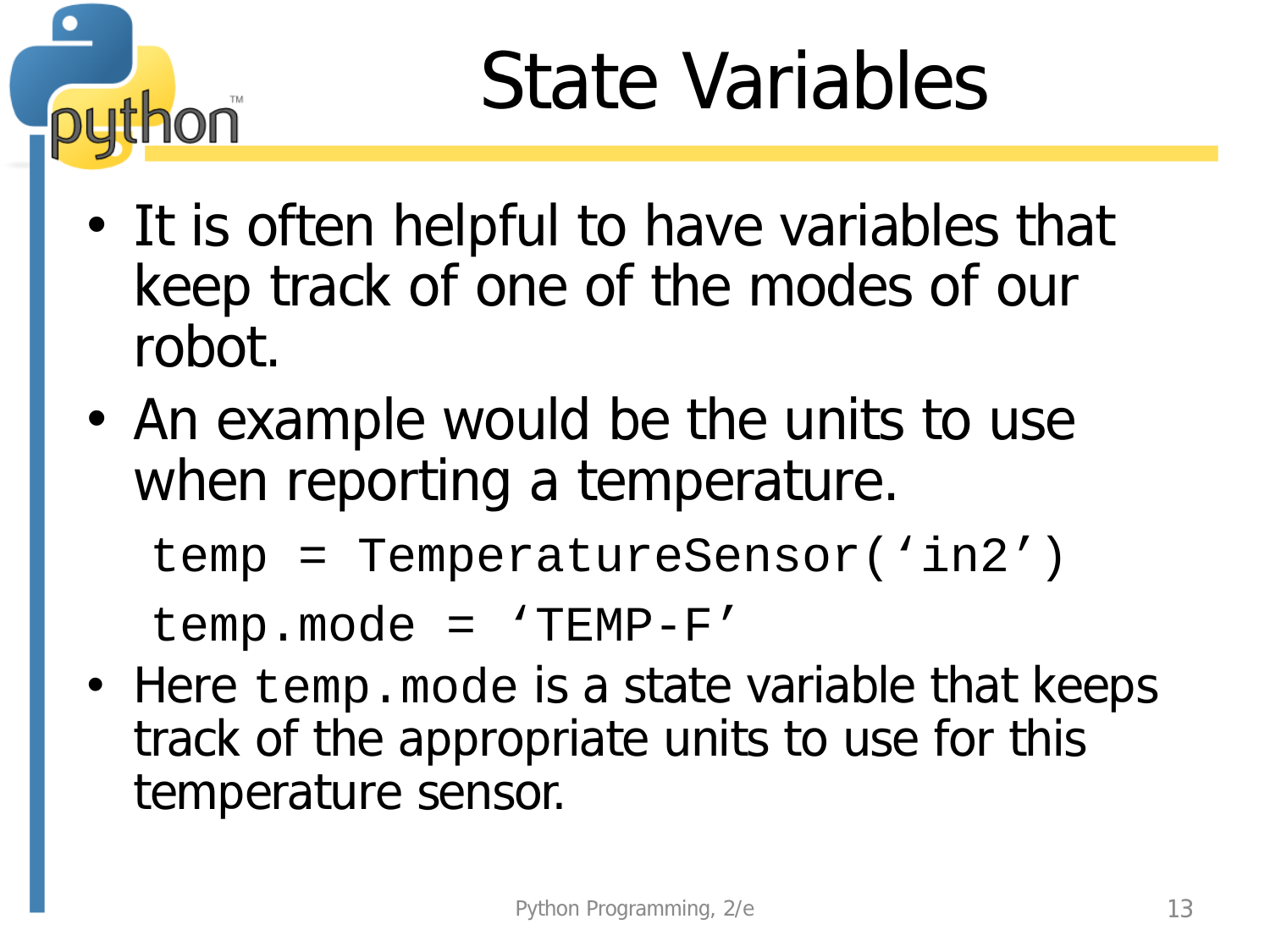

# State Variables
It is often helpful to have variables that keep track of one of the modes of our robot.
An example would be the units to use when reporting a temperature.
temp = TemperatureSensor(‘in2’)
temp.mode = ‘TEMP-F’
Here temp.mode is a state variable that keeps track of the appropriate units to use for this temperature sensor.
Python Programming, 2/e
13